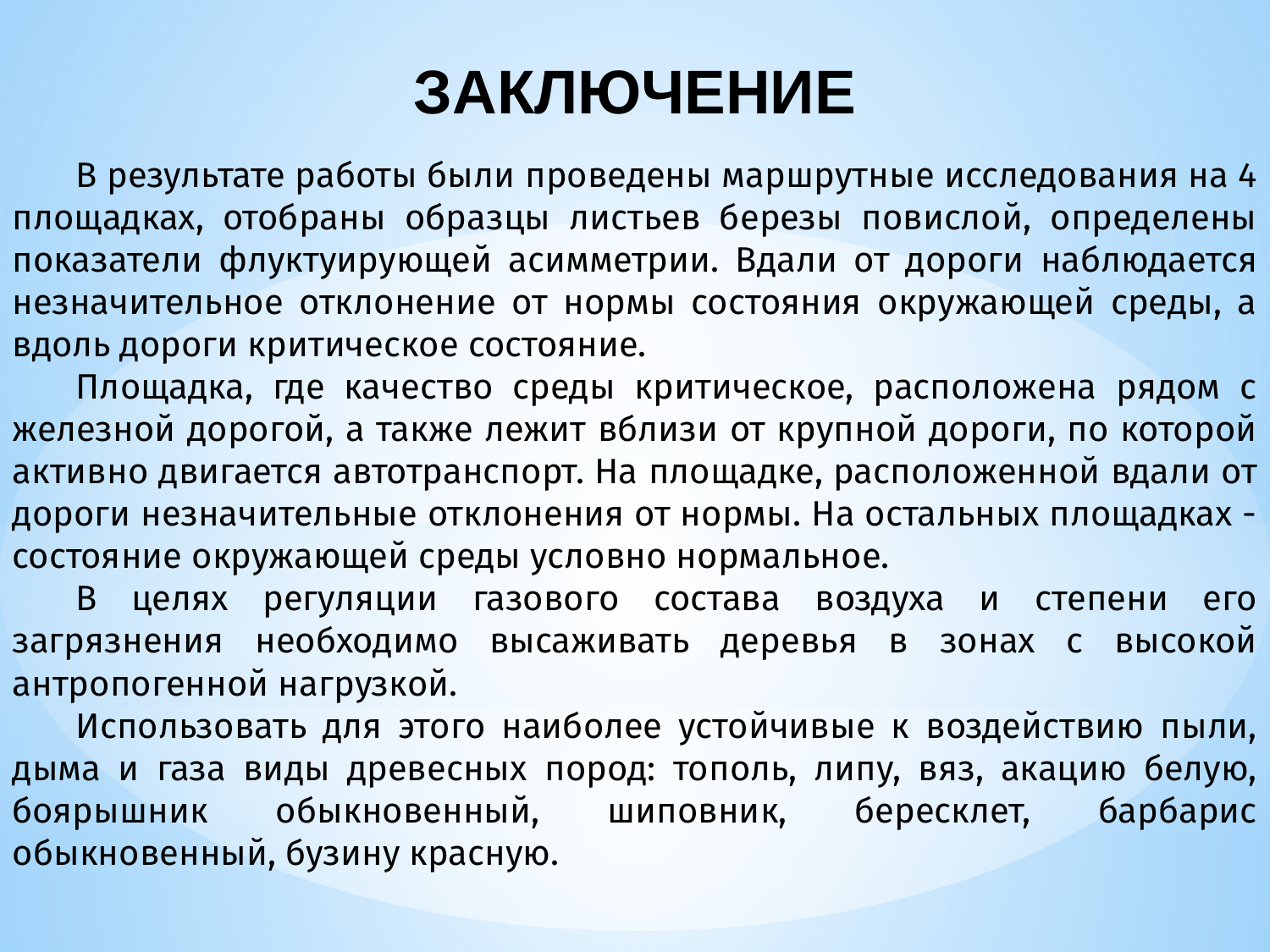

ЗАКЛЮЧЕНИЕ
В результате работы были проведены маршрутные исследования на 4 площадках, отобраны образцы листьев березы повислой, определены показатели флуктуирующей асимметрии. Вдали от дороги наблюдается незначительное отклонение от нормы состояния окружающей среды, а вдоль дороги критическое состояние.
Площадка, где качество среды критическое, расположена рядом с железной дорогой, а также лежит вблизи от крупной дороги, по которой активно двигается автотранспорт. На площадке, расположенной вдали от дороги незначительные отклонения от нормы. На остальных площадках - состояние окружающей среды условно нормальное.
В целях регуляции газового состава воздуха и степени его загрязнения необходимо высаживать деревья в зонах с высокой антропогенной нагрузкой.
Использовать для этого наиболее устойчивые к воздействию пыли, дыма и газа виды древесных пород: тополь, липу, вяз, акацию белую, боярышник обыкновенный, шиповник, бересклет, барбарис обыкновенный, бузину красную.